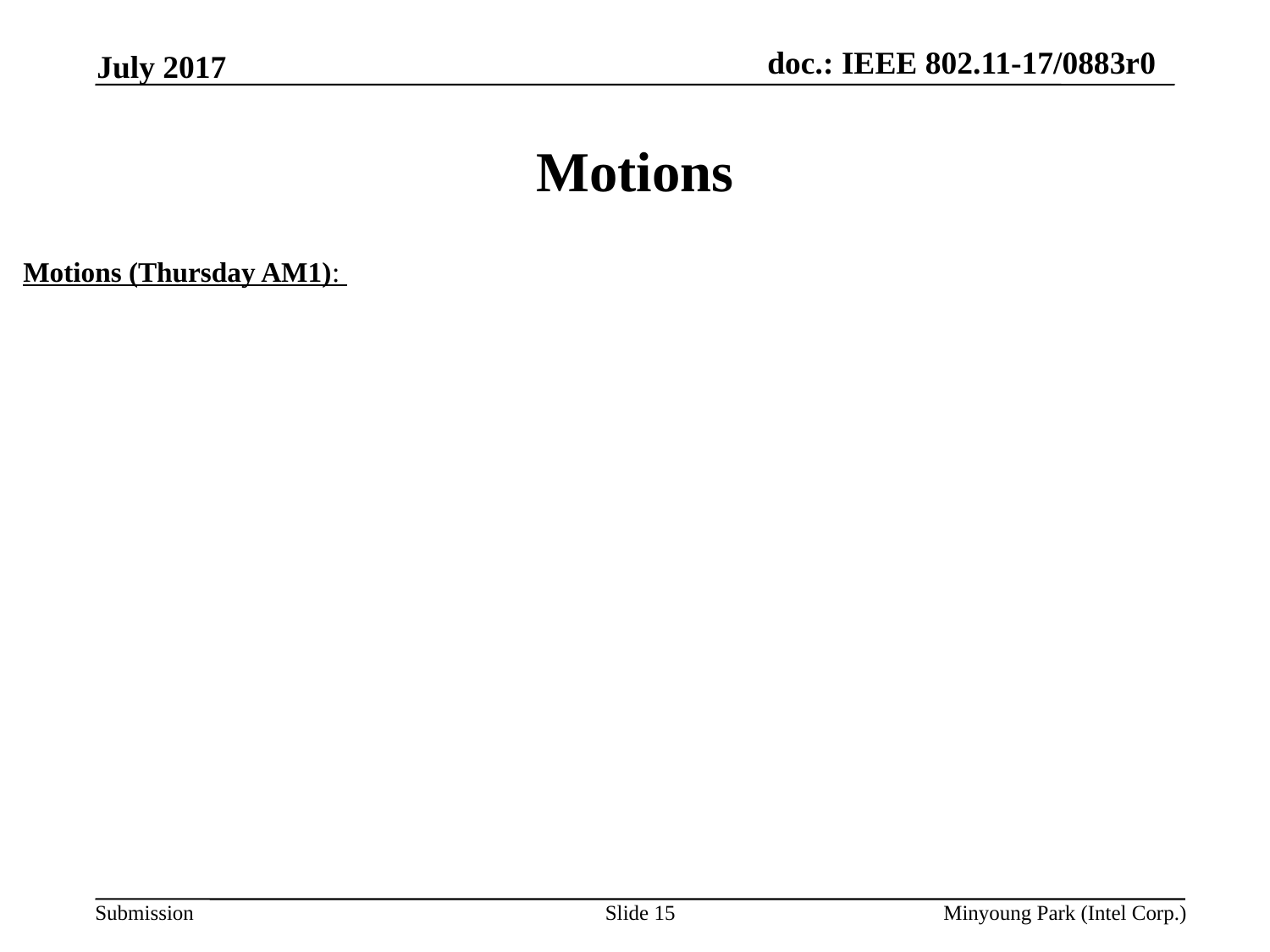

July 2017
# Motions
Motions (Thursday AM1):

Slide 15
Minyoung Park (Intel Corp.)